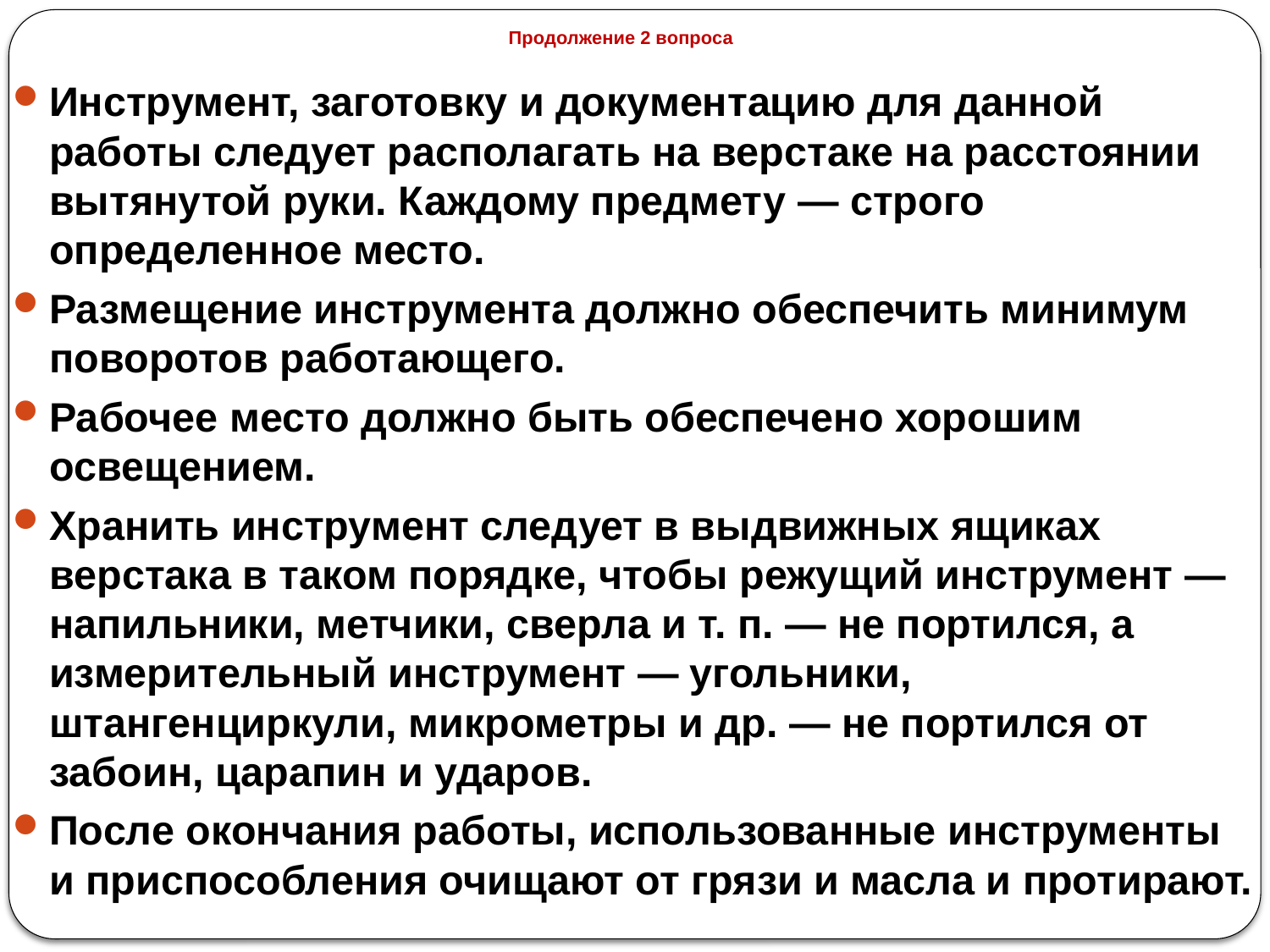

# Продолжение 2 вопроса
Инструмент, заготовку и документацию для данной работы следует располагать на верстаке на расстоянии вытянутой руки. Каждому предмету — строго определенное место.
Размещение инструмента должно обеспечить минимум поворотов работающего.
Рабочее место должно быть обеспечено хорошим освещением.
Хранить инструмент следует в выдвижных ящиках верстака в таком порядке, чтобы режущий инструмент — напильники, метчики, сверла и т. п. — не портился, а измерительный инструмент — угольники, штангенциркули, микрометры и др. — не портился от забоин, царапин и ударов.
После окончания работы, использованные инструменты и приспособления очищают от грязи и масла и протирают.